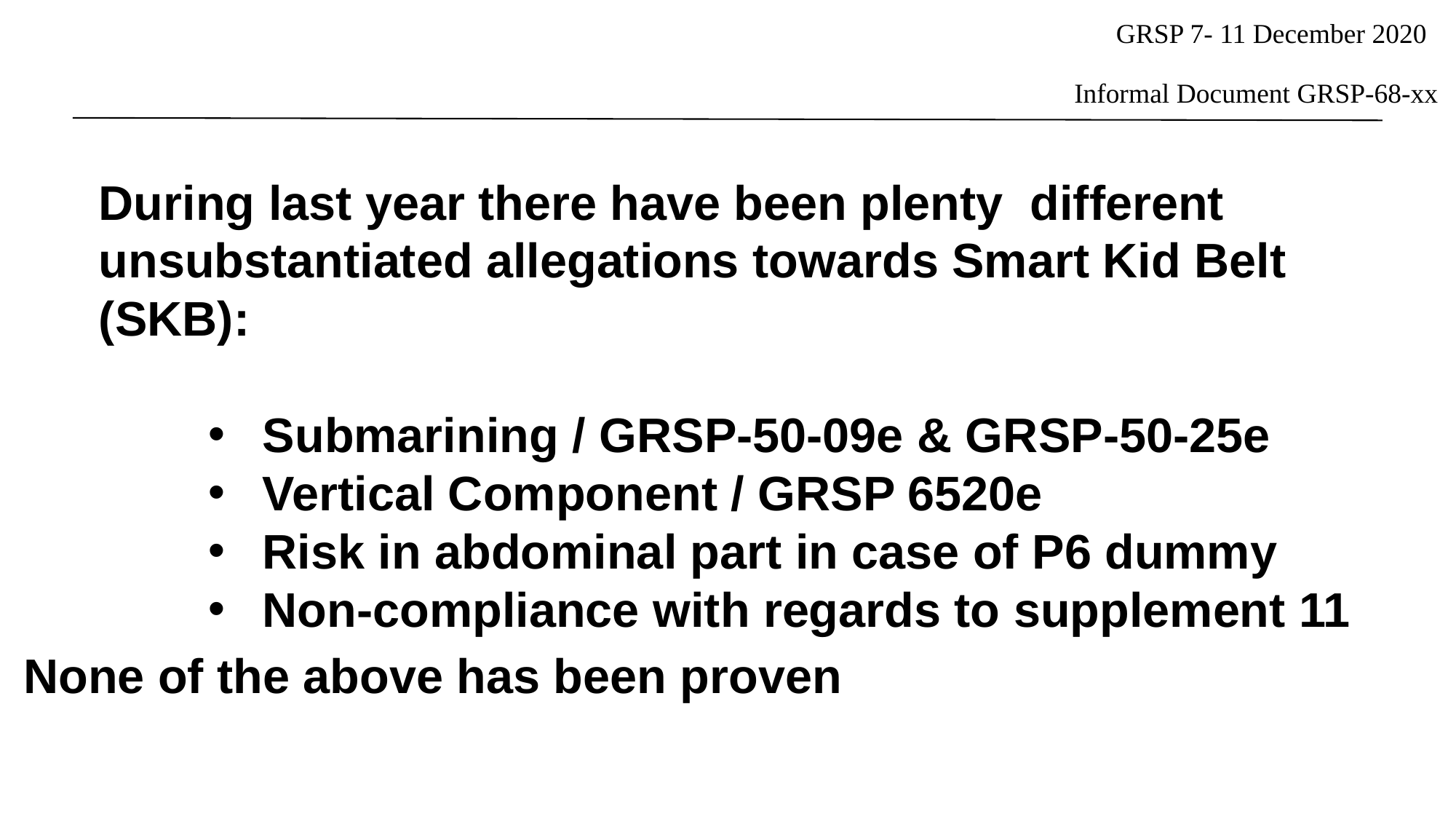

GRSP 7- 11 December 2020
Informal Document GRSP-68-xx
During last year there have been plenty  different unsubstantiated allegations towards Smart Kid Belt (SKB):

Submarining / GRSP-50-09e & GRSP-50-25e
Vertical Component / GRSP 6520e
Risk in abdominal part in case of P6 dummy
Non-compliance with regards to supplement 11

None of the above has been proven